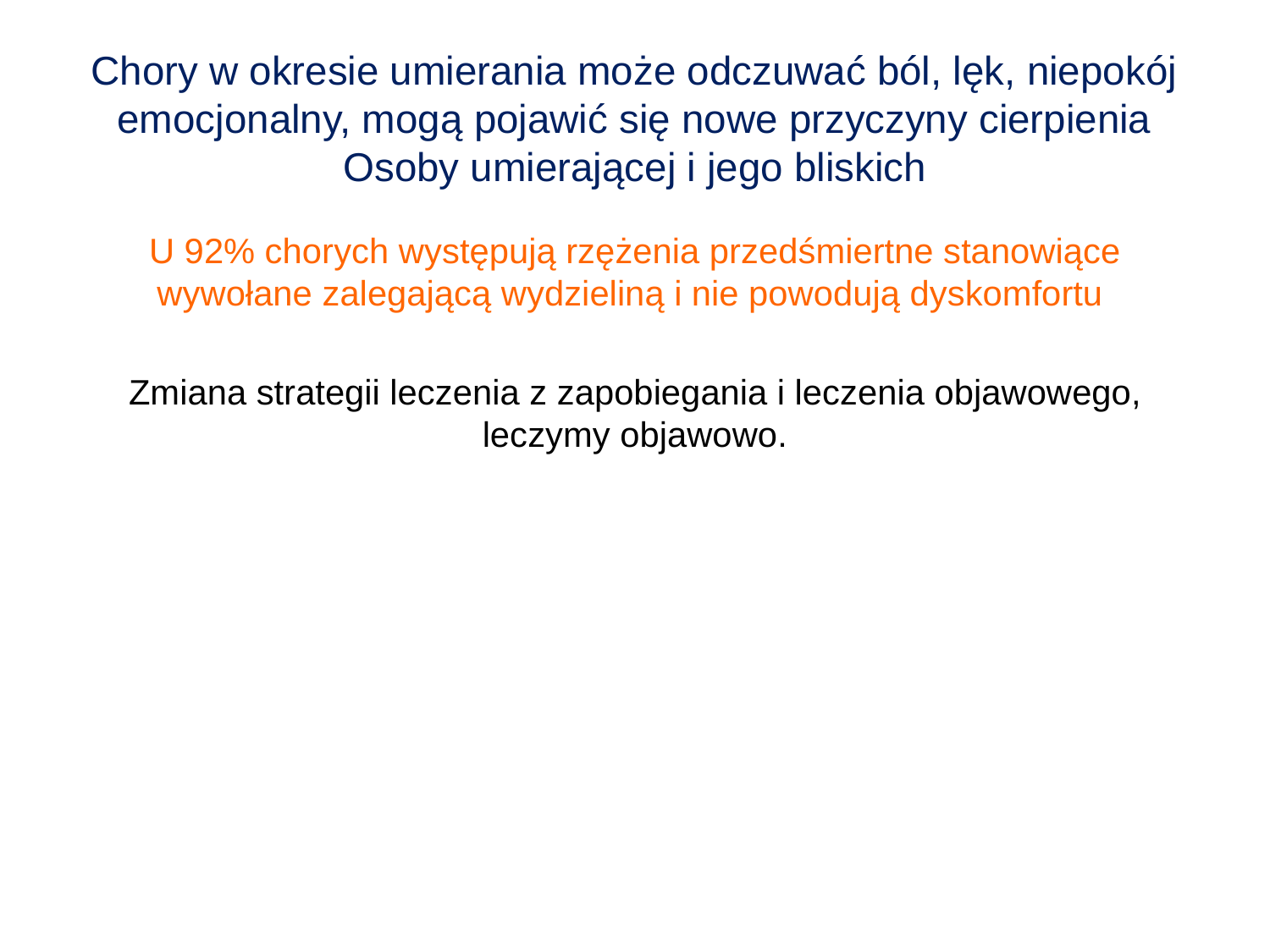

# Chory w okresie umierania może odczuwać ból, lęk, niepokój emocjonalny, mogą pojawić się nowe przyczyny cierpienia Osoby umierającej i jego bliskich
U 92% chorych występują rzężenia przedśmiertne stanowiące wywołane zalegającą wydzieliną i nie powodują dyskomfortu

Zmiana strategii leczenia z zapobiegania i leczenia objawowego, leczymy objawowo.